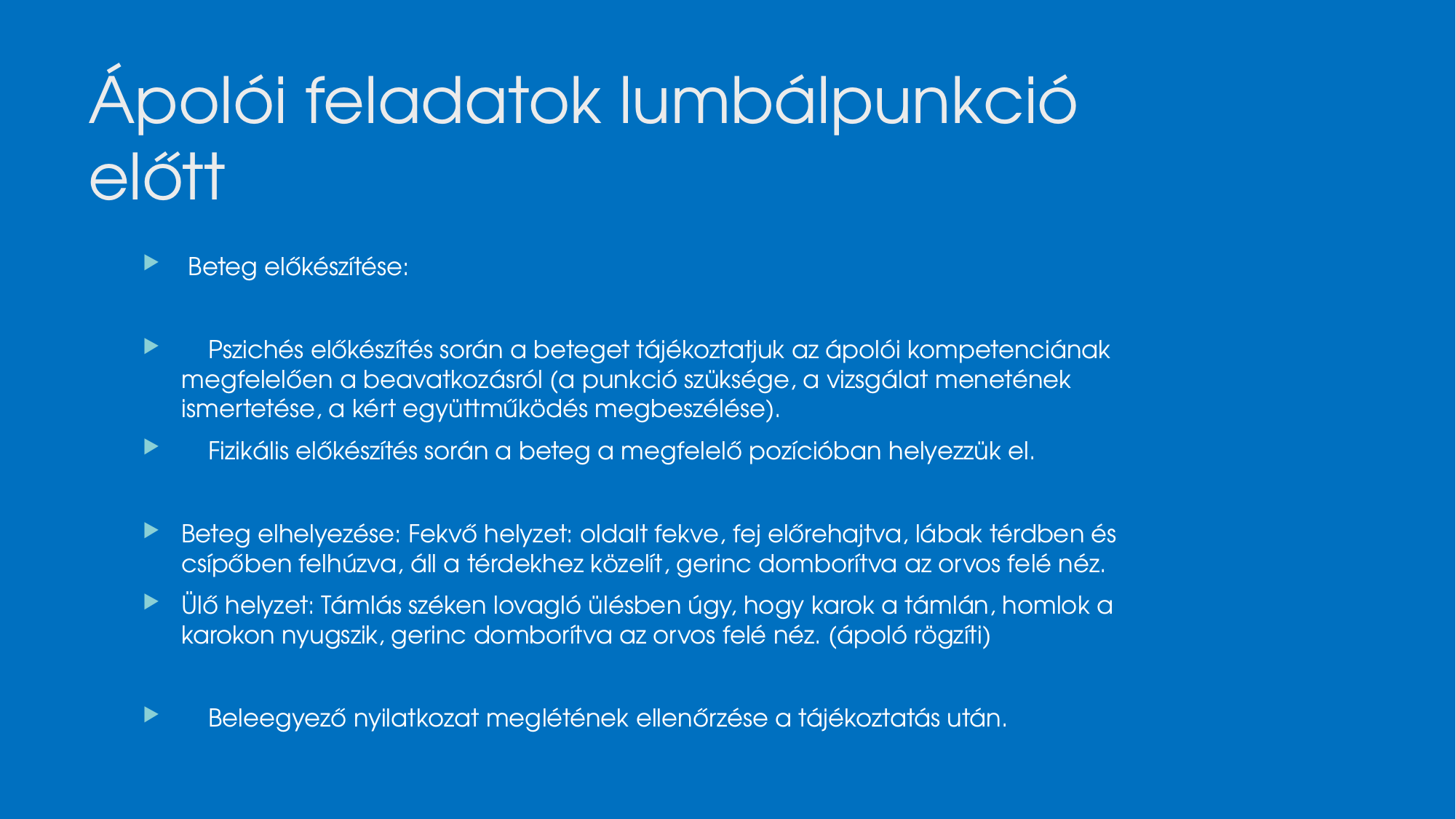

# Ápolói feladatok lumbálpunkció előtt
 Beteg előkészítése:

    Pszichés előkészítés során a beteget tájékoztatjuk az ápolói kompetenciának megfelelően a beavatkozásról (a punkció szüksége, a vizsgálat menetének ismertetése, a kért együttműködés megbeszélése).
    Fizikális előkészítés során a beteg a megfelelő pozícióban helyezzük el.

Beteg elhelyezése: Fekvő helyzet: oldalt fekve, fej előrehajtva, lábak térdben és csípőben felhúzva, áll a térdekhez közelít, gerinc domborítva az orvos felé néz.
Ülő helyzet: Támlás széken lovagló ülésben úgy, hogy karok a támlán, homlok a karokon nyugszik, gerinc domborítva az orvos felé néz. (ápoló rögzíti)

    Beleegyező nyilatkozat meglétének ellenőrzése a tájékoztatás után.